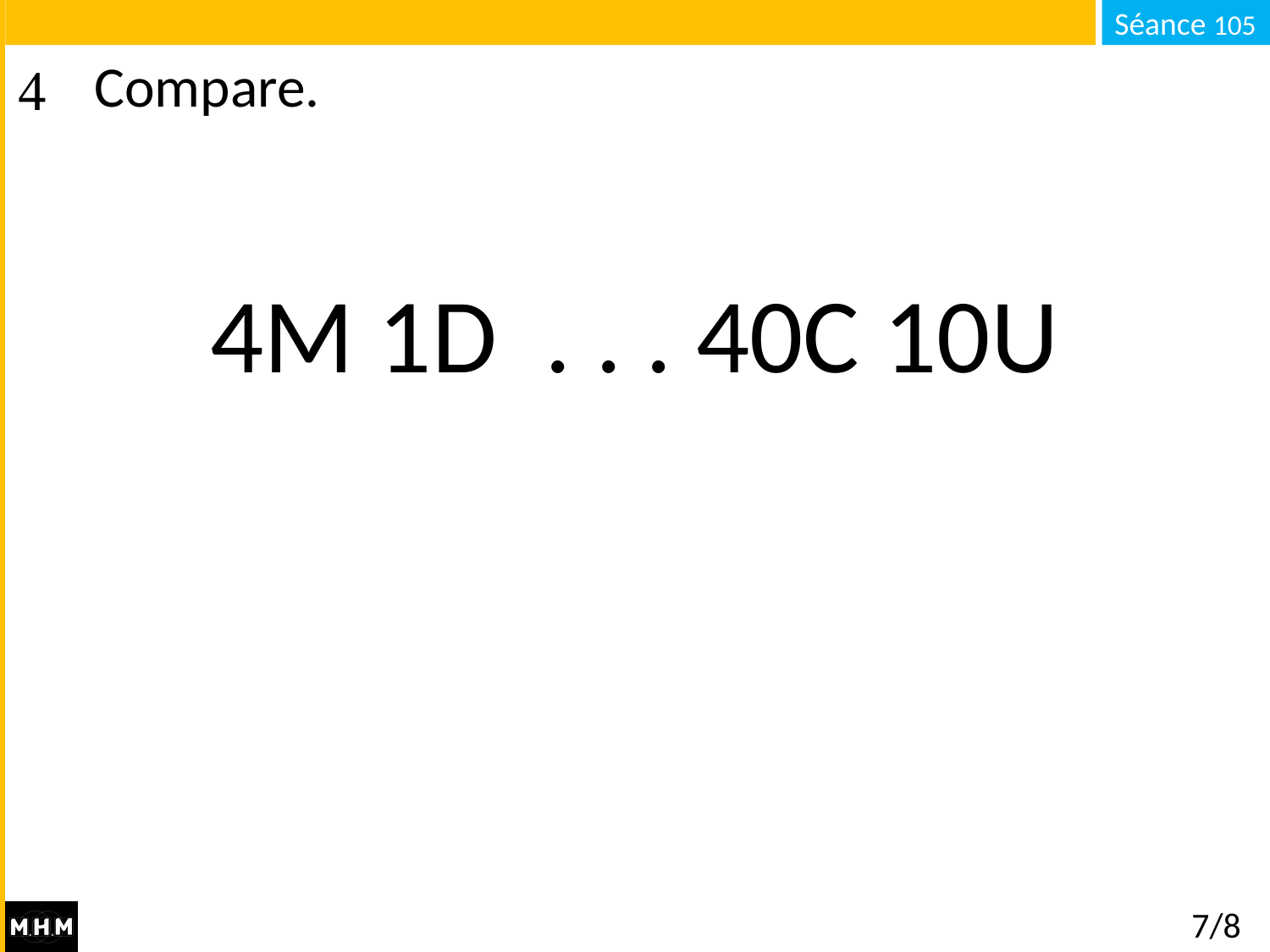

# Compare.
4M 1D  . . . 40C 10U
7/8